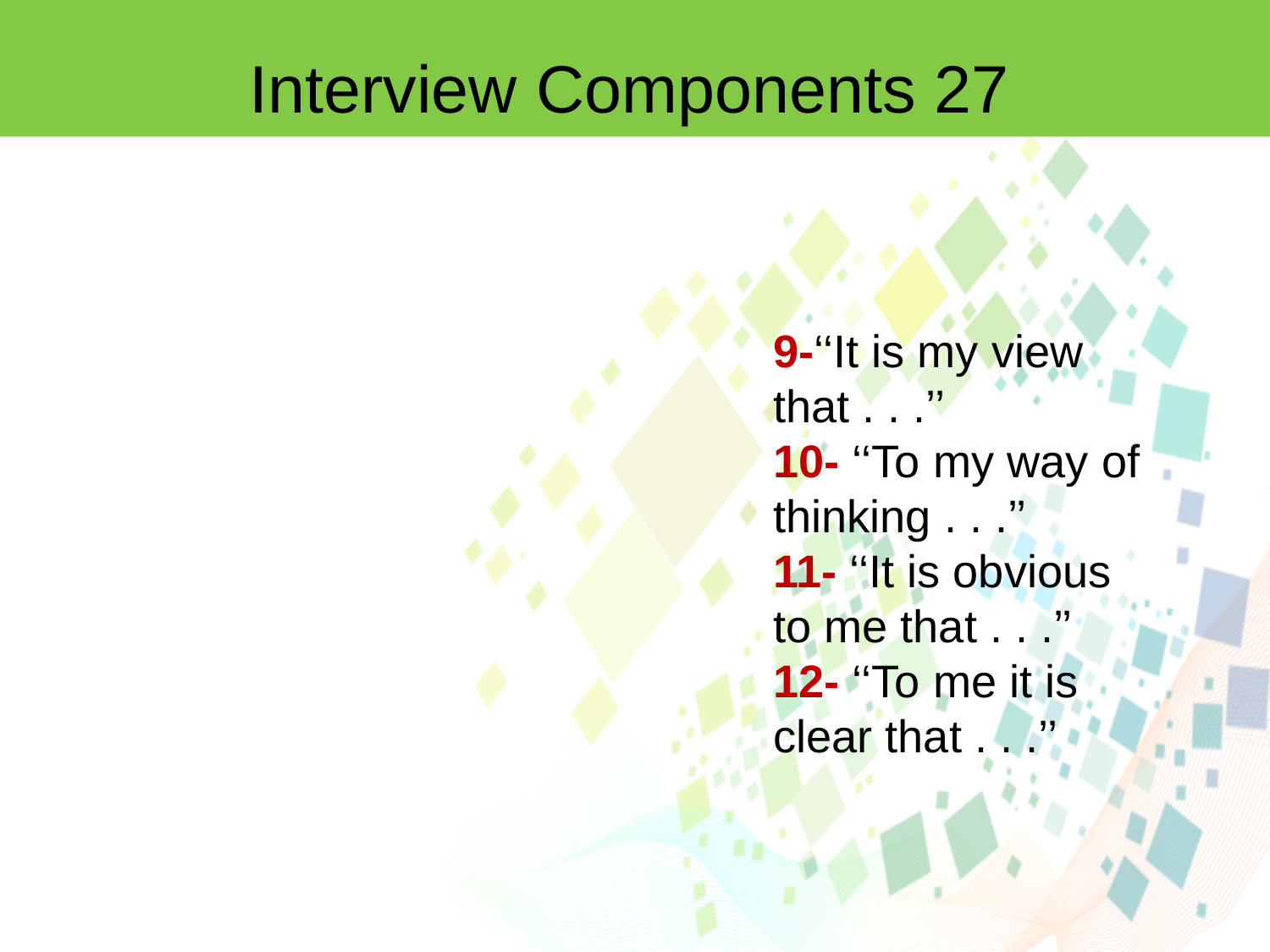

Interview Components 27
9-‘‘It is my view that . . .’’
10- ‘‘To my way of thinking . . .’’
11- ‘‘It is obvious to me that . . .’’
12- ‘‘To me it is clear that . . .’’